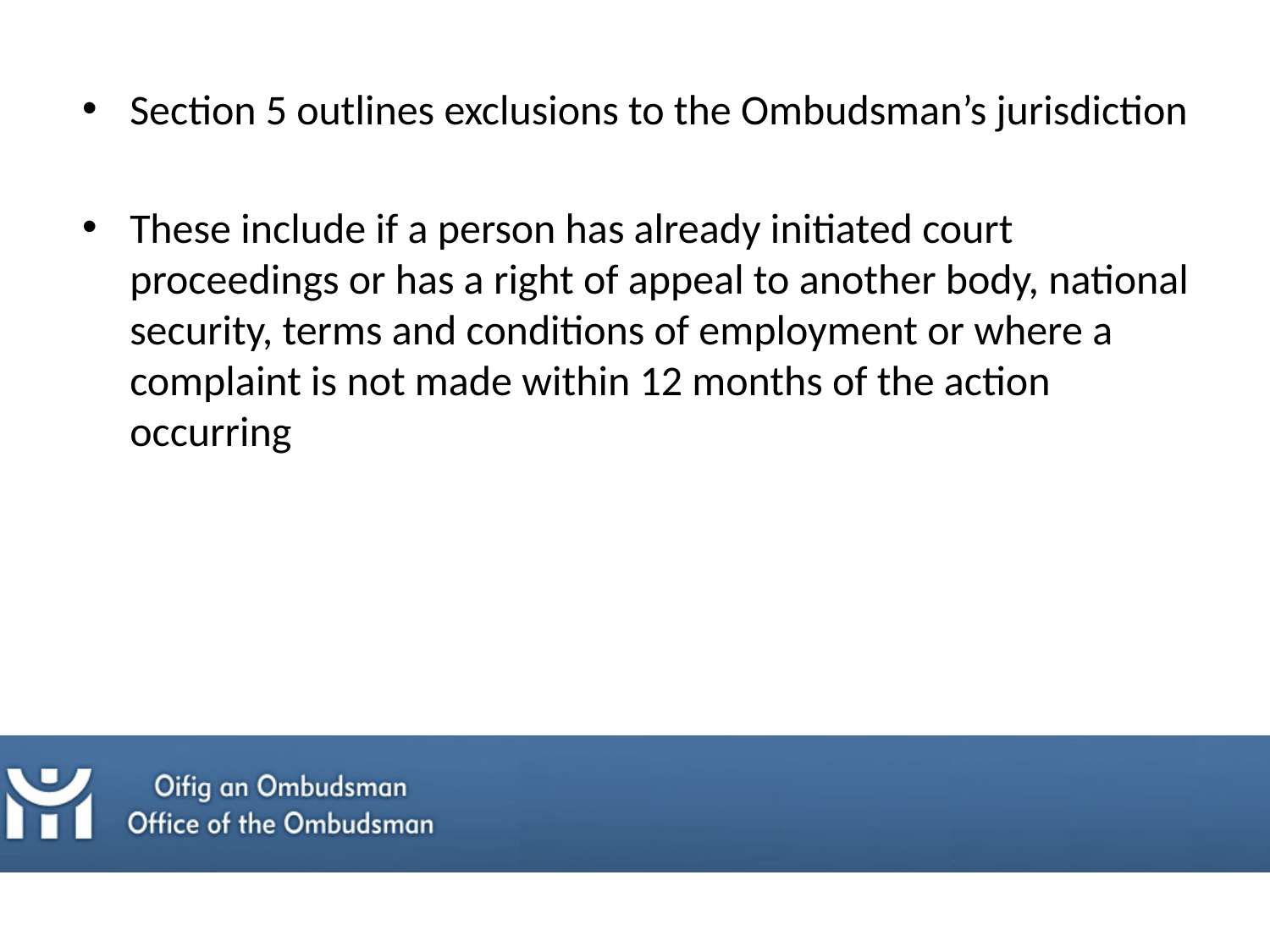

Section 5 outlines exclusions to the Ombudsman’s jurisdiction

These include if a person has already initiated court proceedings or has a right of appeal to another body, national security, terms and conditions of employment or where a complaint is not made within 12 months of the action occurring